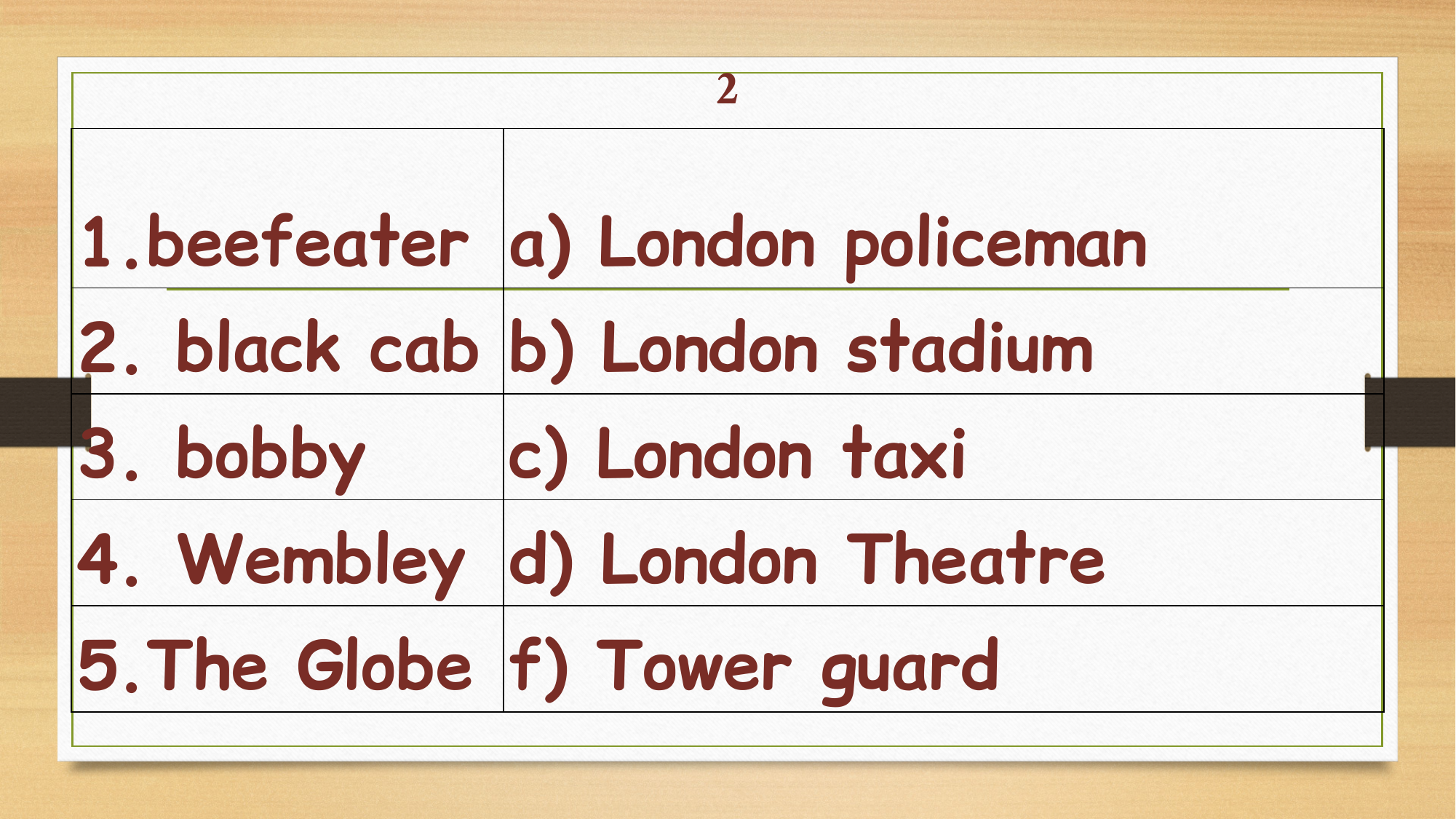

# 2
| 1.beefeater | a) London policeman |
| --- | --- |
| 2. black cab | b) London stadium |
| 3. bobby | c) London taxi |
| 4. Wembley | d) London Theatre |
| 5.The Globe | f) Tower guard |